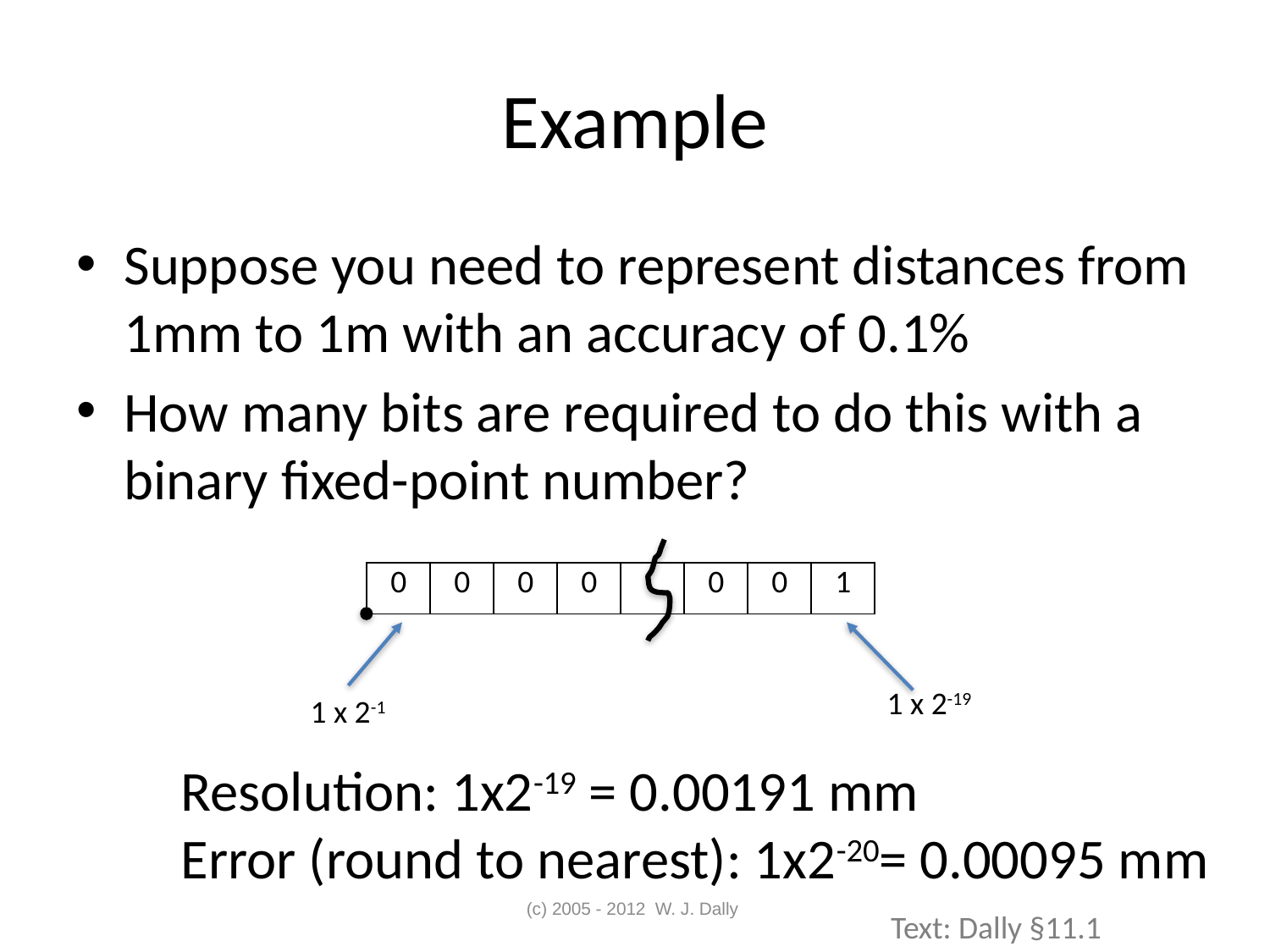

# Example
Suppose you need to represent distances from 1mm to 1m with an accuracy of 0.1%
How many bits are required to do this with a binary fixed-point number?

| 0 | 0 | 0 | 0 |  | 0 | 0 | 1 |
| --- | --- | --- | --- | --- | --- | --- | --- |

1 x 2-19
1 x 2-1
Resolution: 1x2-19 = 0.00191 mm
Error (round to nearest): 1x2-20= 0.00095 mm
(c) 2005 - 2012  W. J. Dally
Text: Dally §11.1